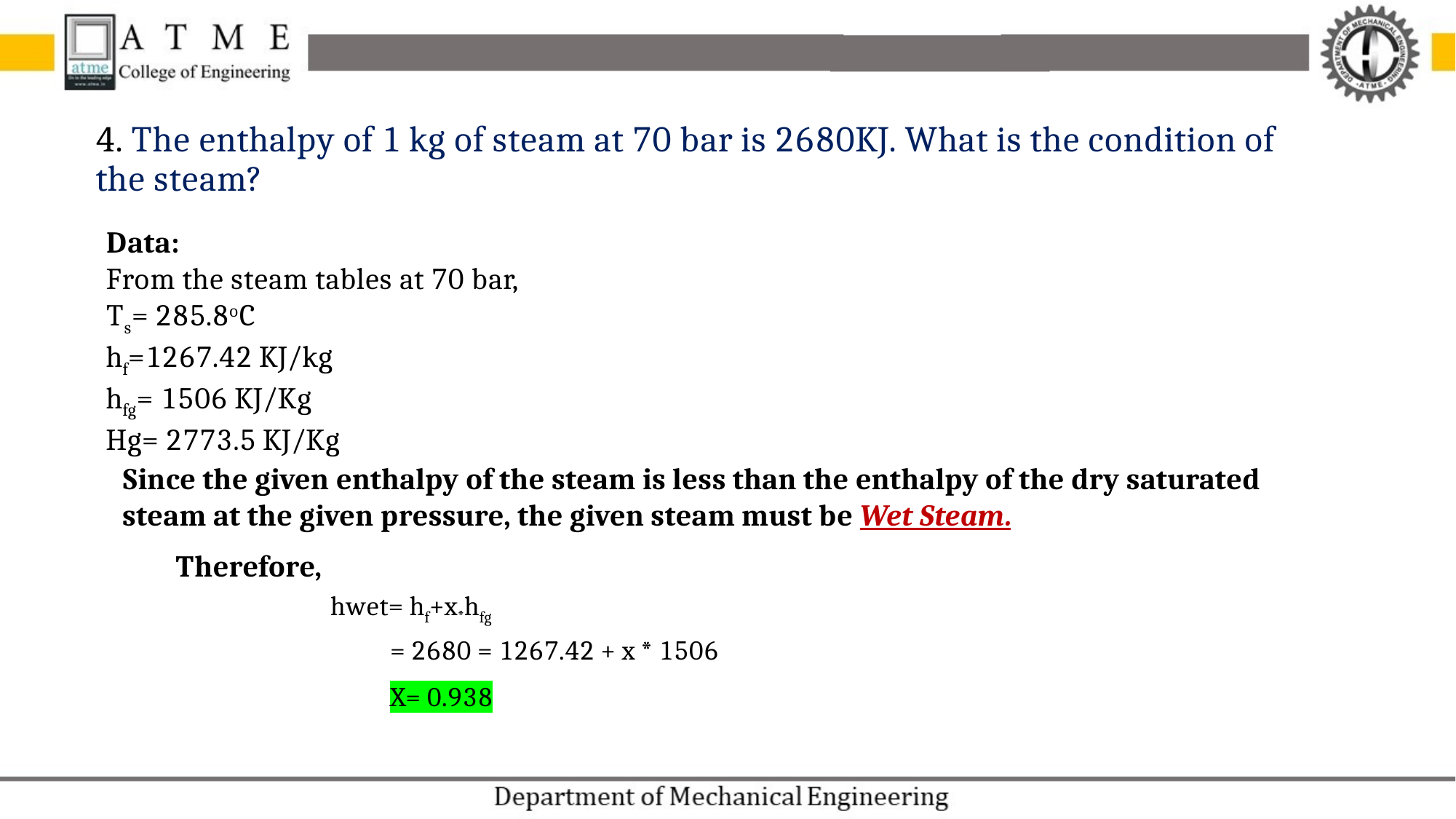

# 4. The enthalpy of 1 kg of steam at 70 bar is 2680KJ. What is the condition of the steam?
Data:
From the steam tables at 70 bar,
Ts= 285.8oC
hf=1267.42 KJ/kg
hfg= 1506 KJ/Kg
Hg= 2773.5 KJ/Kg
Since the given enthalpy of the steam is less than the enthalpy of the dry saturated steam at the given pressure, the given steam must be Wet Steam.
Therefore,
hwet= hf+x*hfg
= 2680 = 1267.42 + x * 1506
X= 0.938